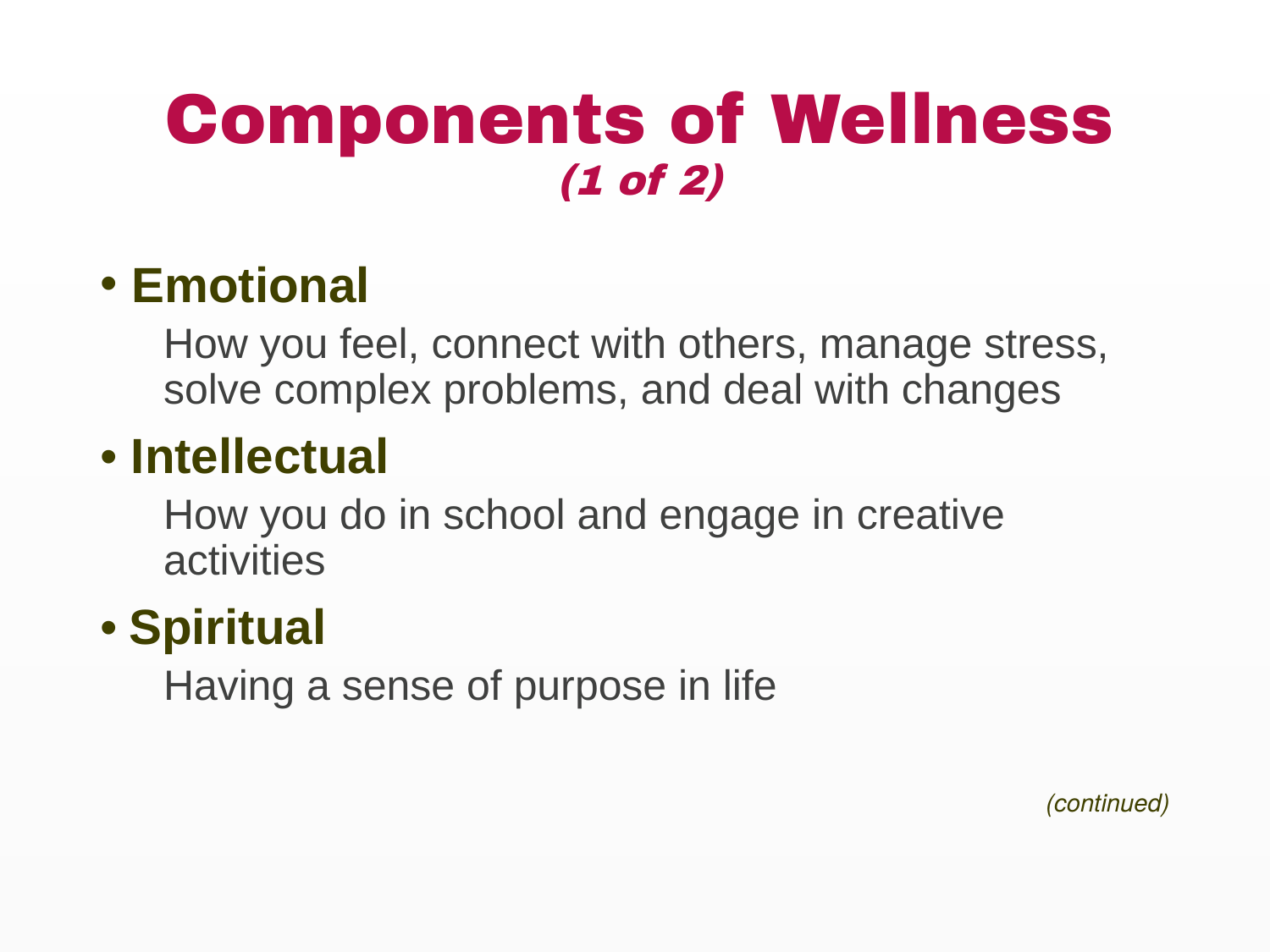

# Components of Wellness (1 of 2)
Emotional
How you feel, connect with others, manage stress, solve complex problems, and deal with changes
• Intellectual
How you do in school and engage in creative activities
• Spiritual
Having a sense of purpose in life

(continued)